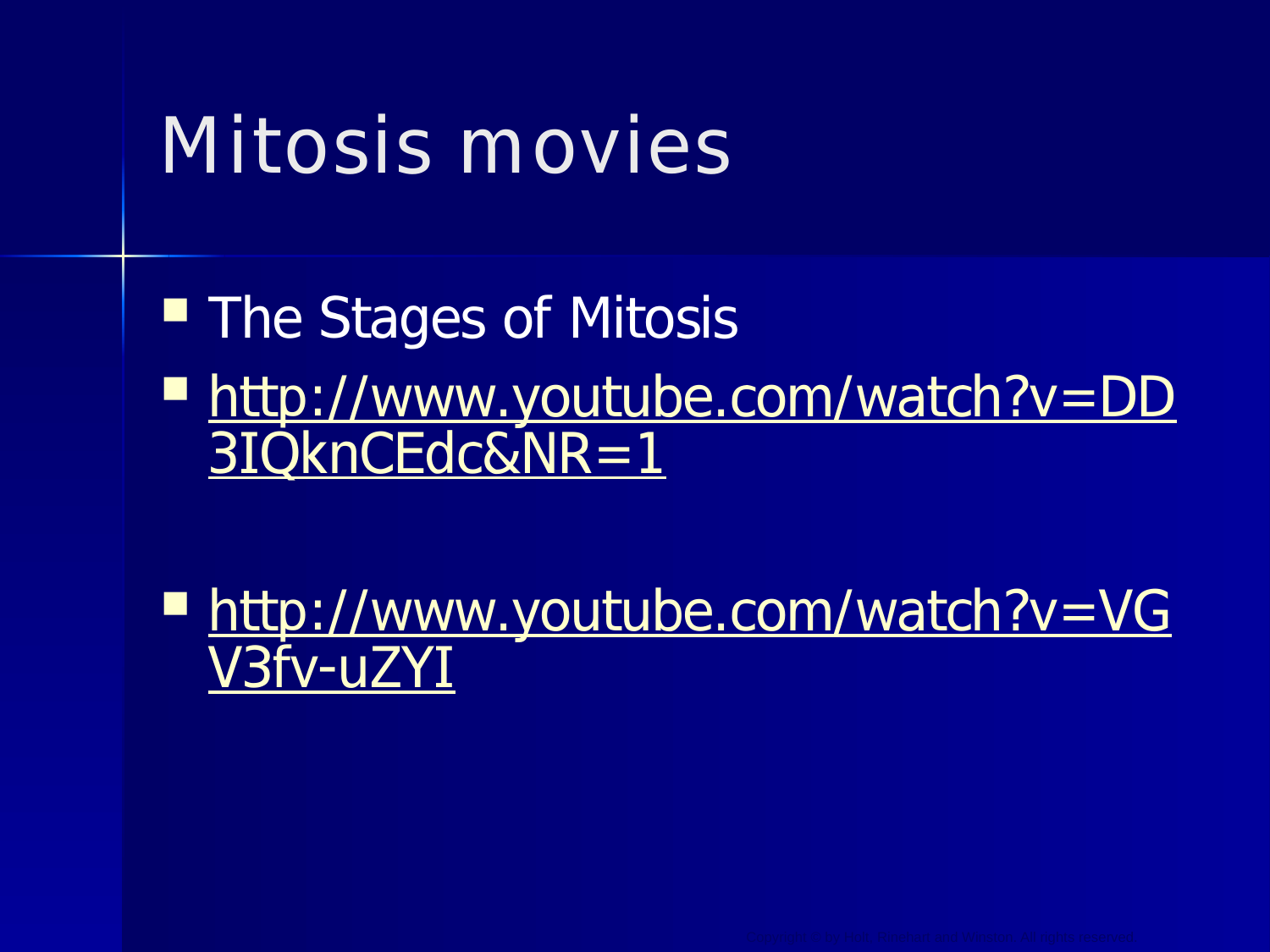

# Mitosis movies
The Stages of Mitosis
http://www.youtube.com/watch?v=DD3IQknCEdc&NR=1

http://www.youtube.com/watch?v=VGV3fv-uZYI